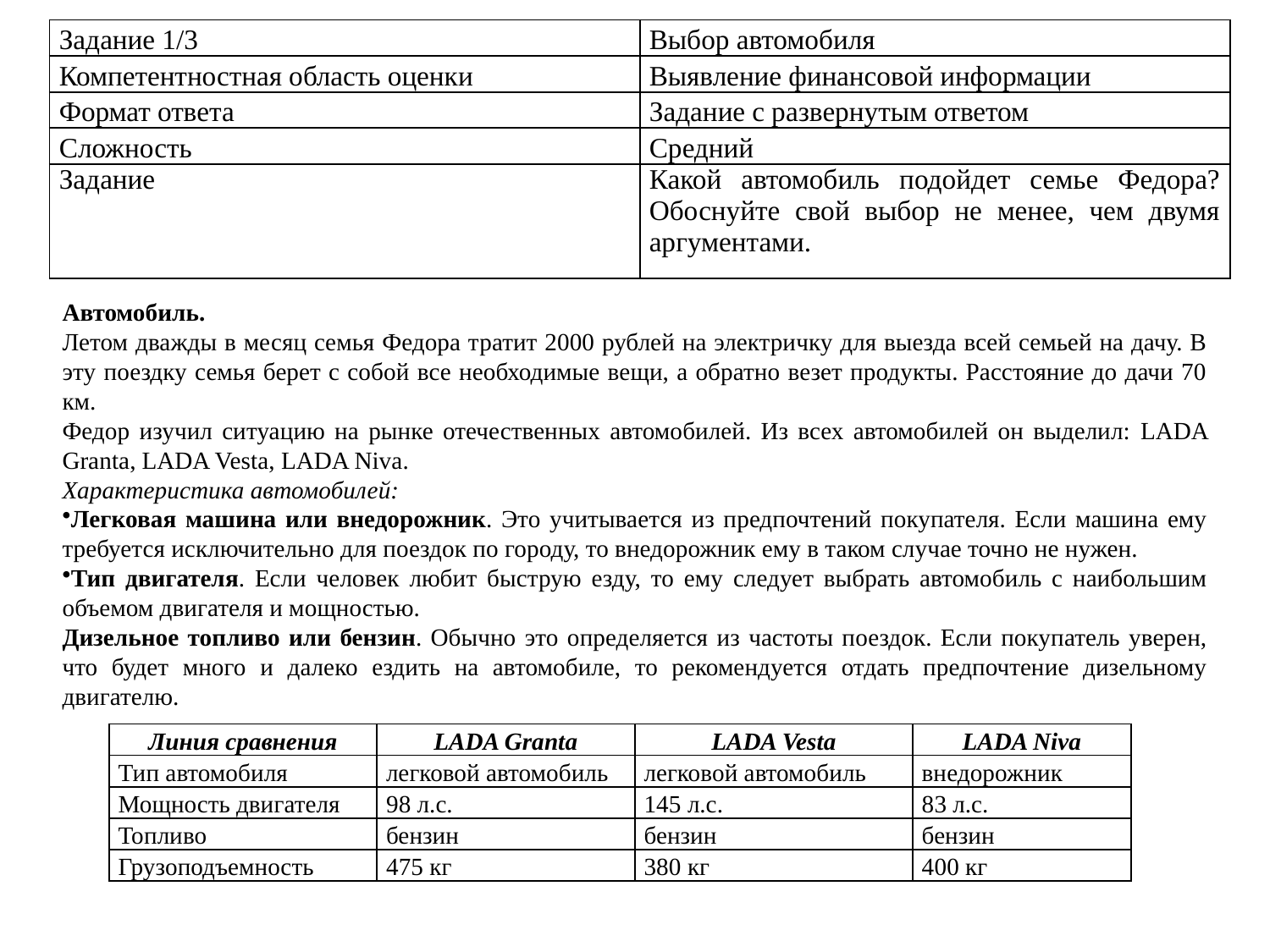

| Задание 1/3 | Выбор автомобиля |
| --- | --- |
| Компетентностная область оценки | Выявление финансовой информации |
| Формат ответа | Задание с развернутым ответом |
| Сложность | Средний |
| Задание | Какой автомобиль подойдет семье Федора? Обоснуйте свой выбор не менее, чем двумя аргументами. |
Автомобиль.
Летом дважды в месяц семья Федора тратит 2000 рублей на электричку для выезда всей семьей на дачу. В эту поездку семья берет с собой все необходимые вещи, а обратно везет продукты. Расстояние до дачи 70 км.
Федор изучил ситуацию на рынке отечественных автомобилей. Из всех автомобилей он выделил: LADA Granta, LADA Vesta, LADA Niva.
Характеристика автомобилей:
Легковая машина или внедорожник. Это учитывается из предпочтений покупателя. Если машина ему требуется исключительно для поездок по городу, то внедорожник ему в таком случае точно не нужен.
Тип двигателя. Если человек любит быструю езду, то ему следует выбрать автомобиль с наибольшим объемом двигателя и мощностью.
Дизельное топливо или бензин. Обычно это определяется из частоты поездок. Если покупатель уверен, что будет много и далеко ездить на автомобиле, то рекомендуется отдать предпочтение дизельному двигателю.
| Линия сравнения | LADA Granta | LADA Vesta | LADA Niva |
| --- | --- | --- | --- |
| Тип автомобиля | легковой автомобиль | легковой автомобиль | внедорожник |
| Мощность двигателя | 98 л.с. | 145 л.с. | 83 л.с. |
| Топливо | бензин | бензин | бензин |
| Грузоподъемность | 475 кг | 380 кг | 400 кг |